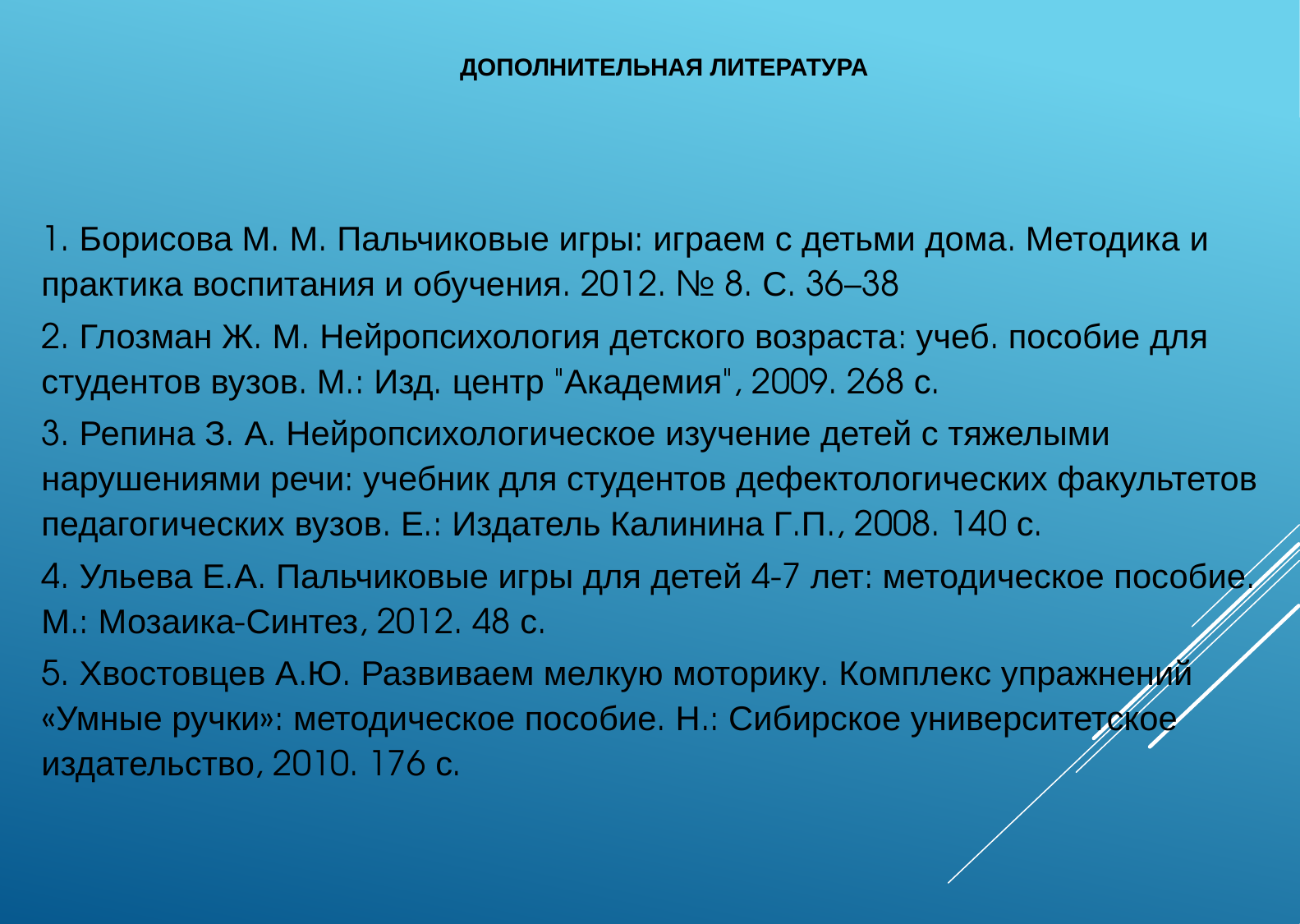

# Дополнительная литература
1. Борисова М. М. Пальчиковые игры: играем с детьми дома. Методика и практика воспитания и обучения. 2012. № 8. С. 36–38
2. Глозман Ж. М. Нейропсихология детского возраста: учеб. пособие для студентов вузов. М.: Изд. центр "Академия", 2009. 268 с.
3. Репина З. А. Нейропсихологическое изучение детей с тяжелыми нарушениями речи: учебник для студентов дефектологических факультетов педагогических вузов. Е.: Издатель Калинина Г.П., 2008. 140 с.
4. Ульева Е.А. Пальчиковые игры для детей 4-7 лет: методическое пособие.  М.: Мозаика-Синтез, 2012. 48 с.
5. Хвостовцев А.Ю. Развиваем мелкую моторику. Комплекс упражнений «Умные ручки»: методическое пособие. Н.: Сибирское университетское издательство, 2010. 176 с.